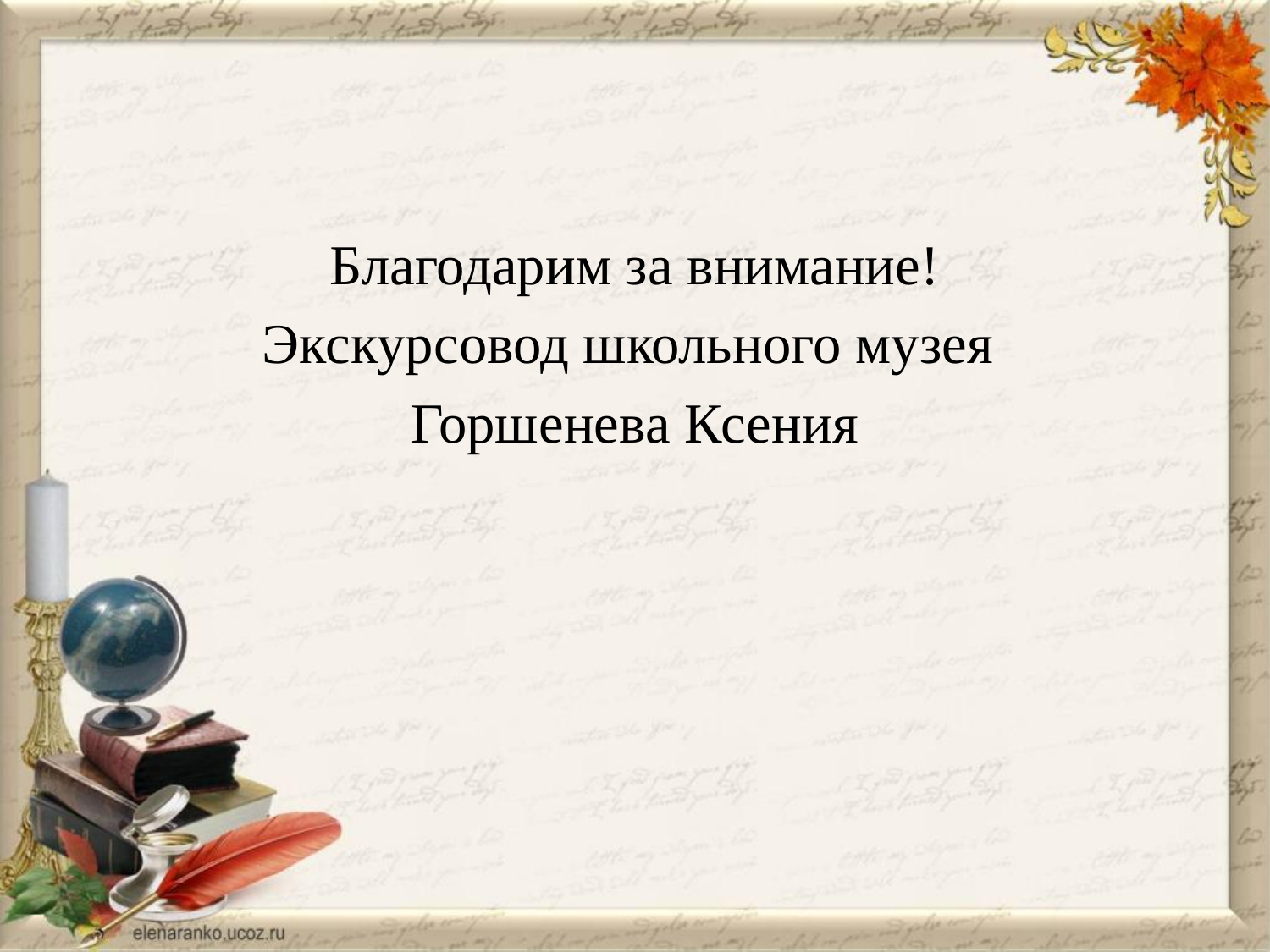

#
Благодарим за внимание!
Экскурсовод школьного музея
Горшенева Ксения